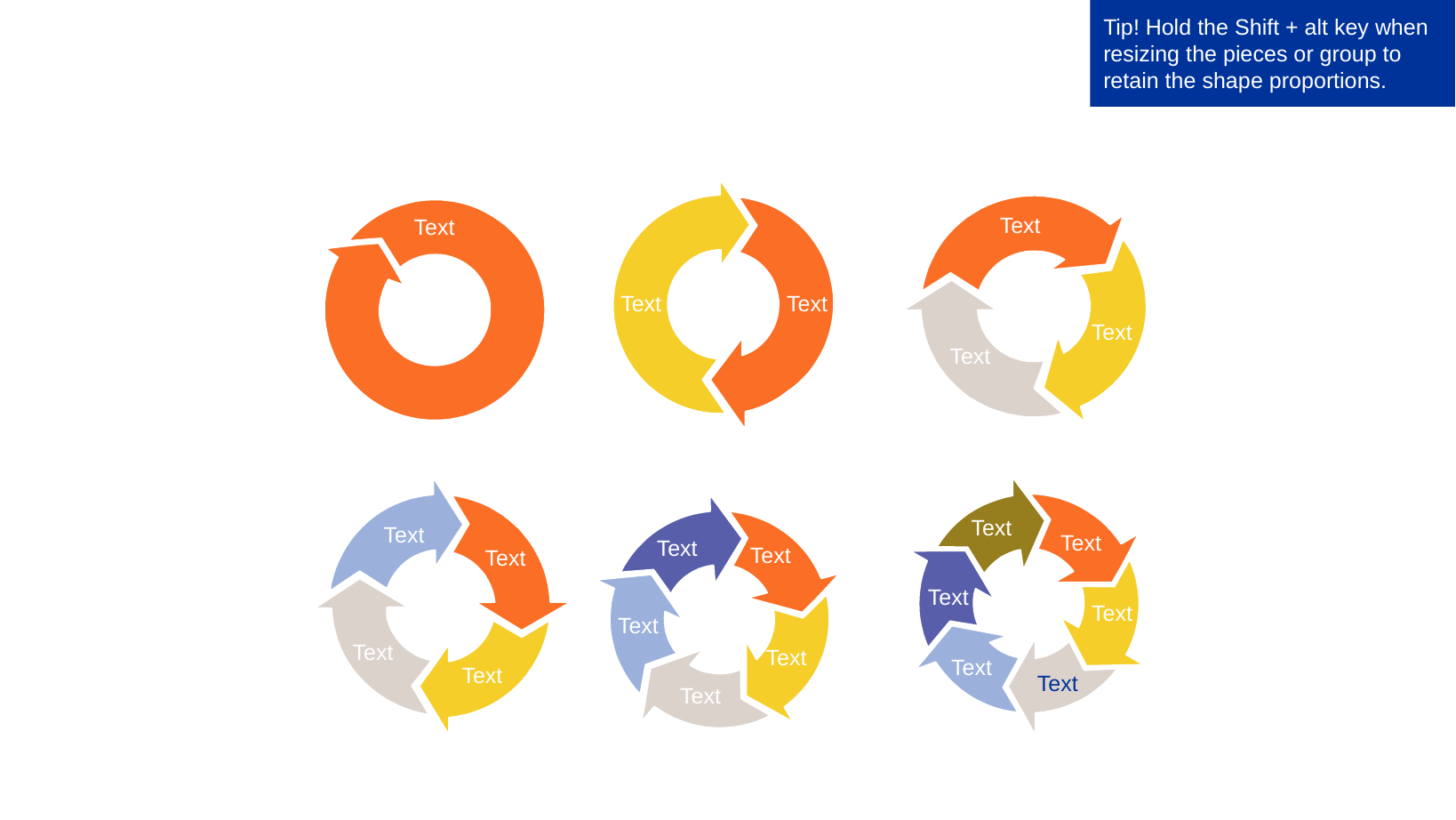

Tip! Hold the Shift + alt key when resizing the pieces or group to retain the shape proportions.

Text
Text

Text

Text
Text

Text

Text
Text

Text
Text

Text
Text

Text
Text

Text
Text

Text
Text

Text
Text

Text